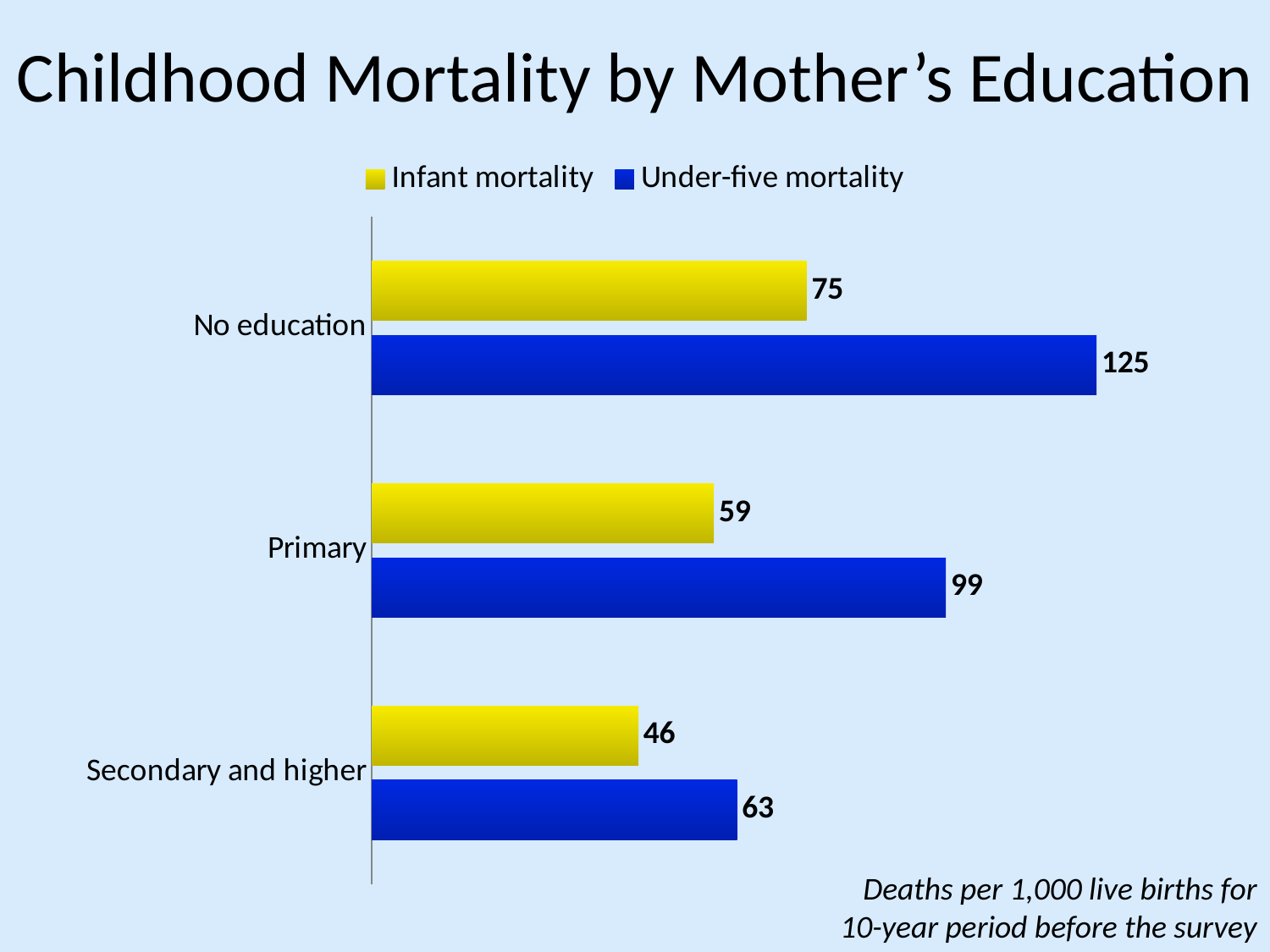

# Childhood Mortality by Mother’s Education

### Chart

| Category | Under-five mortality | Infant mortality |
|---|---|---|
| Secondary and higher | 63.0 | 46.0 |
| Primary | 99.0 | 59.0 |
| No education | 125.0 | 75.0 |
Deaths per 1,000 live births for 10-year period before the survey